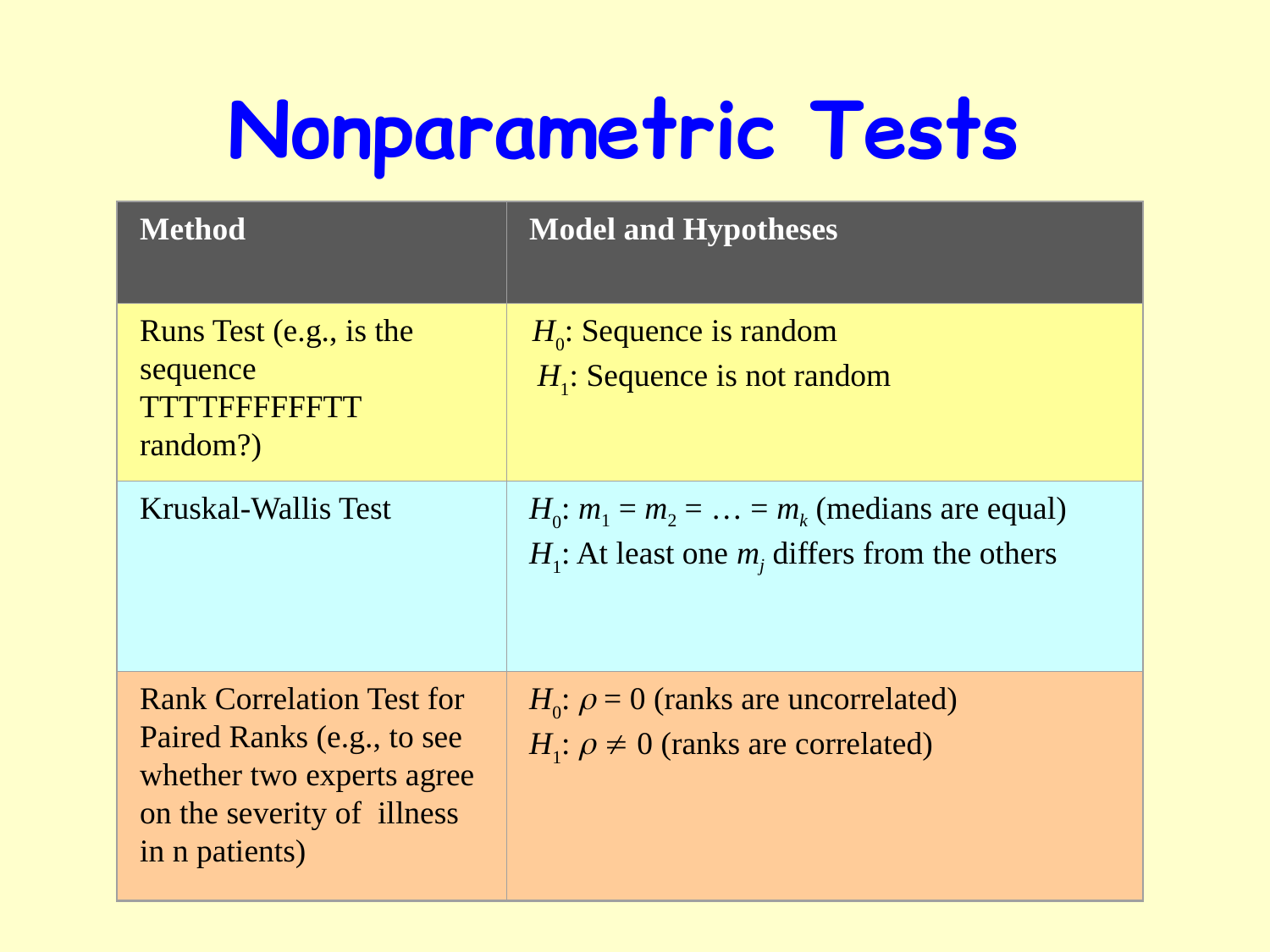

# Nonparametric Tests

Method

Model and Hypotheses

Runs Test (e.g., is the sequence TTTTFFFFFFTT
random?)

 H0: Sequence is random
 H1: Sequence is not random

Kruskal-Wallis Test

H0: m1 = m2 = … = mk (medians are equal)
H1: At least one mj differs from the others

Rank Correlation Test for Paired Ranks (e.g., to see whether two experts agree on the severity of  illness in n patients)

H0: ρ = 0 (ranks are uncorrelated)
H1: ρ ≠ 0 (ranks are correlated)